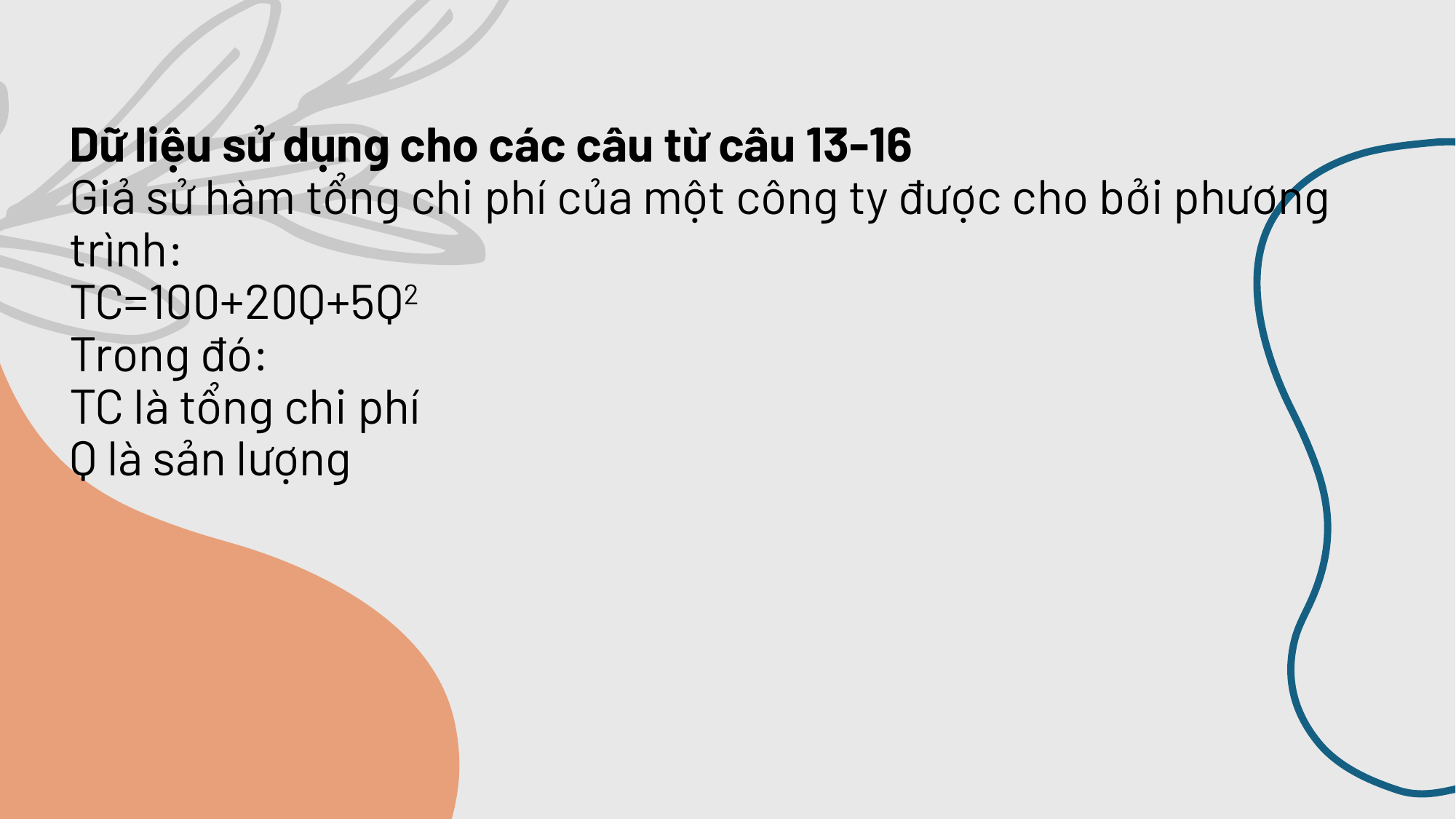

# Dữ liệu sử dụng cho các câu từ câu 13-16 Giả sử hàm tổng chi phí của một công ty được cho bởi phương trình: TC=100+20Q+5Q2 Trong đó: TC là tổng chi phí Q là sản lượng